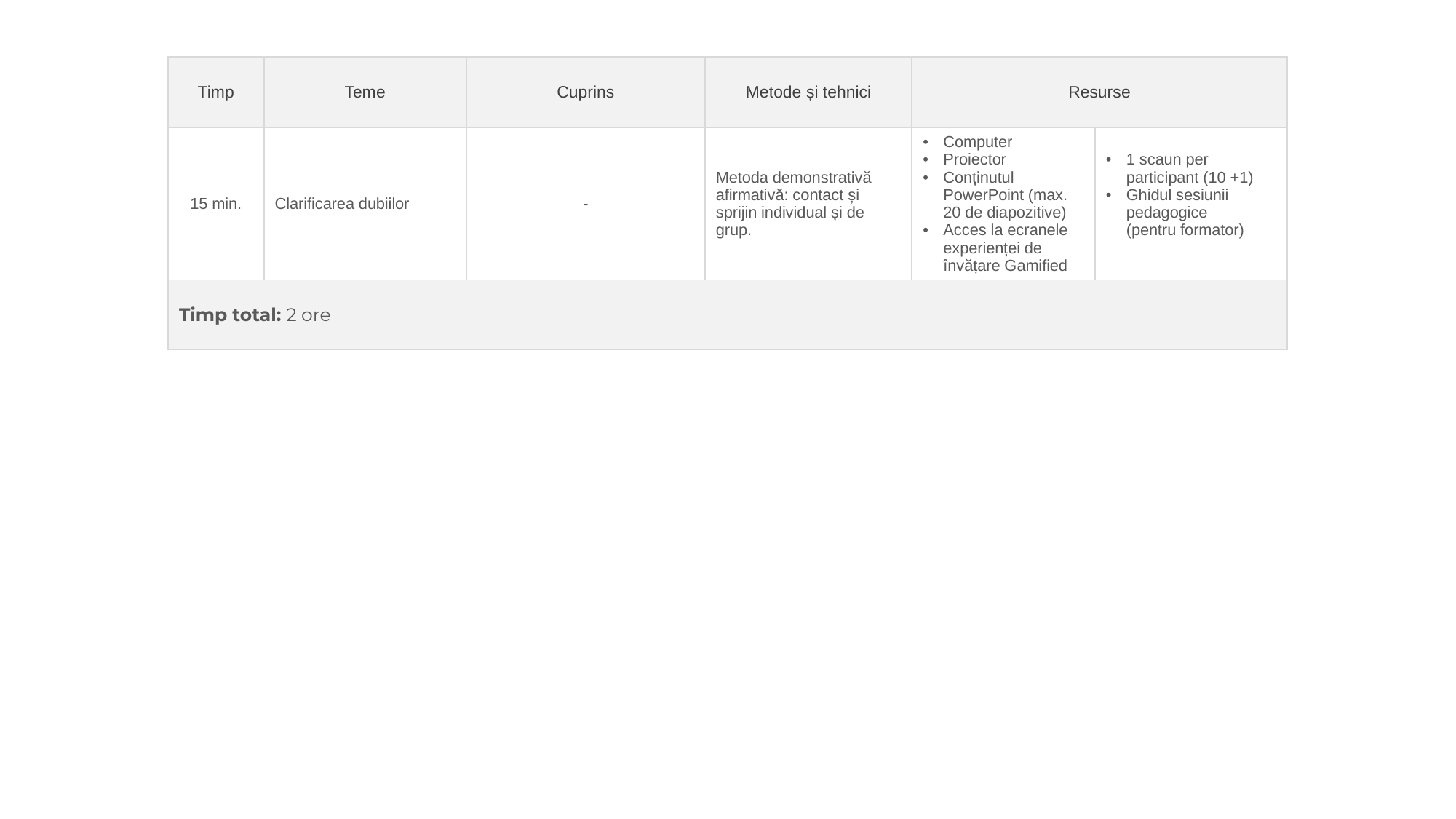

| Timp | Teme | Cuprins | Metode și tehnici | Resurse |  |
| --- | --- | --- | --- | --- | --- |
| 15 min. | Clarificarea dubiilor | - | Metoda demonstrativă afirmativă: contact și sprijin individual și de grup. | Computer Proiector Conținutul PowerPoint (max. 20 de diapozitive) Acces la ecranele experienței de învățare Gamified | 1 scaun per participant (10 +1) Ghidul sesiunii pedagogice (pentru formator) |
| Timp total: 2 ore |  |  |  |  |  |